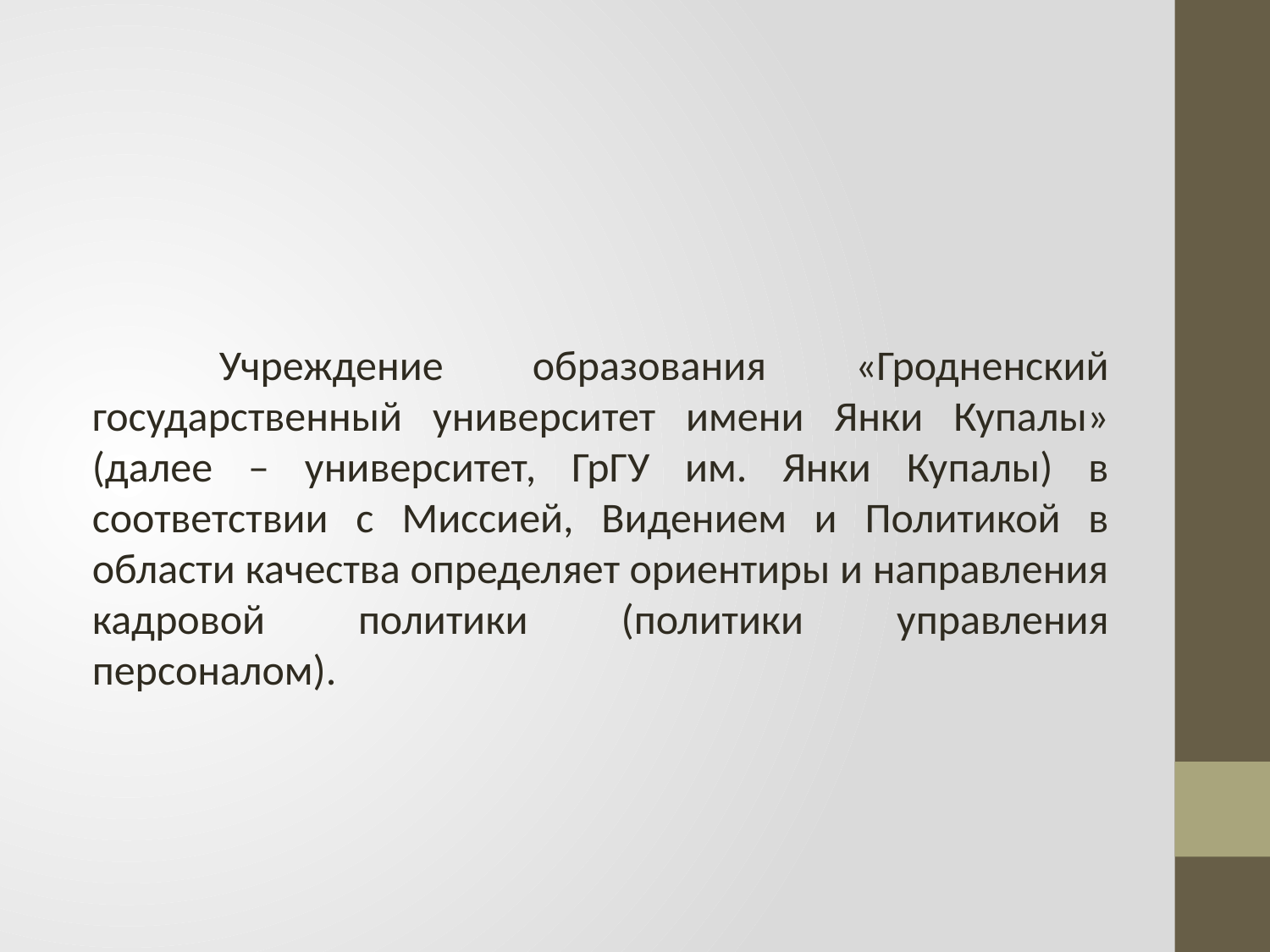

#

	Учреждение образования «Гродненский государственный университет имени Янки Купалы» (далее – университет, ГрГУ им. Янки Купалы) в соответствии с Миссией, Видением и Политикой в области качества определяет ориентиры и направления кадровой политики (политики управления персоналом).